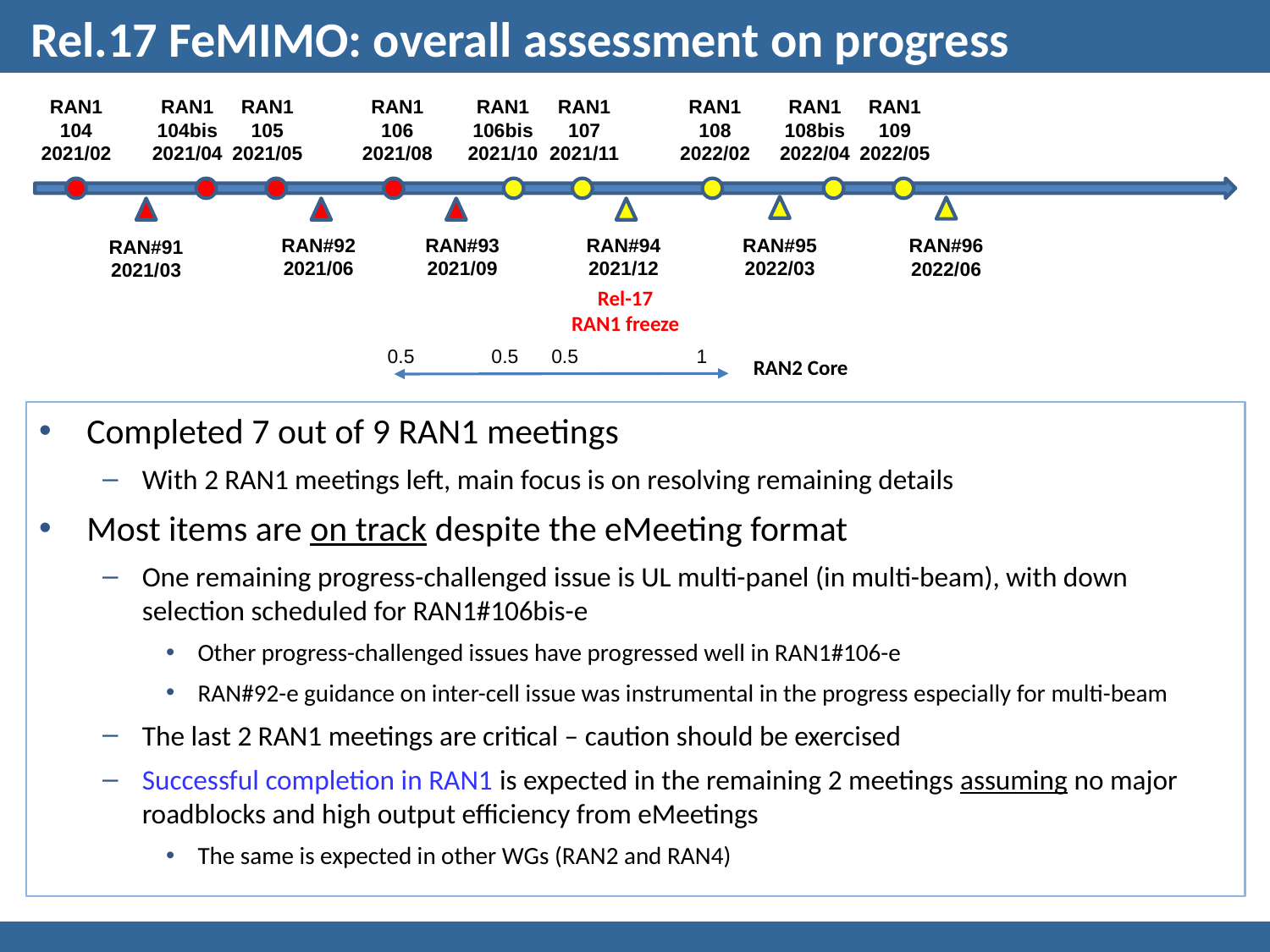

# Rel.17 FeMIMO: overall assessment on progress
RAN1
108
2022/02
RAN1
109
2022/05
RAN1
106bis
2021/10
RAN1
107
2021/11
RAN1
108bis
2022/04
RAN1
106
2021/08
RAN1
105
2021/05
RAN1
104bis
2021/04
RAN1
104
2021/02

RAN#94
2021/12
RAN#95
2022/03
RAN#93
2021/09
RAN#92
2021/06
RAN#96
2022/06
RAN#91
2021/03
Rel-17
RAN1 freeze
0.5              0.5      0.5 	          1
RAN2 Core
Completed 7 out of 9 RAN1 meetings
With 2 RAN1 meetings left, main focus is on resolving remaining details
Most items are on track despite the eMeeting format
One remaining progress-challenged issue is UL multi-panel (in multi-beam), with down selection scheduled for RAN1#106bis-e
Other progress-challenged issues have progressed well in RAN1#106-e
RAN#92-e guidance on inter-cell issue was instrumental in the progress especially for multi-beam
The last 2 RAN1 meetings are critical – caution should be exercised
Successful completion in RAN1 is expected in the remaining 2 meetings assuming no major roadblocks and high output efficiency from eMeetings
The same is expected in other WGs (RAN2 and RAN4)